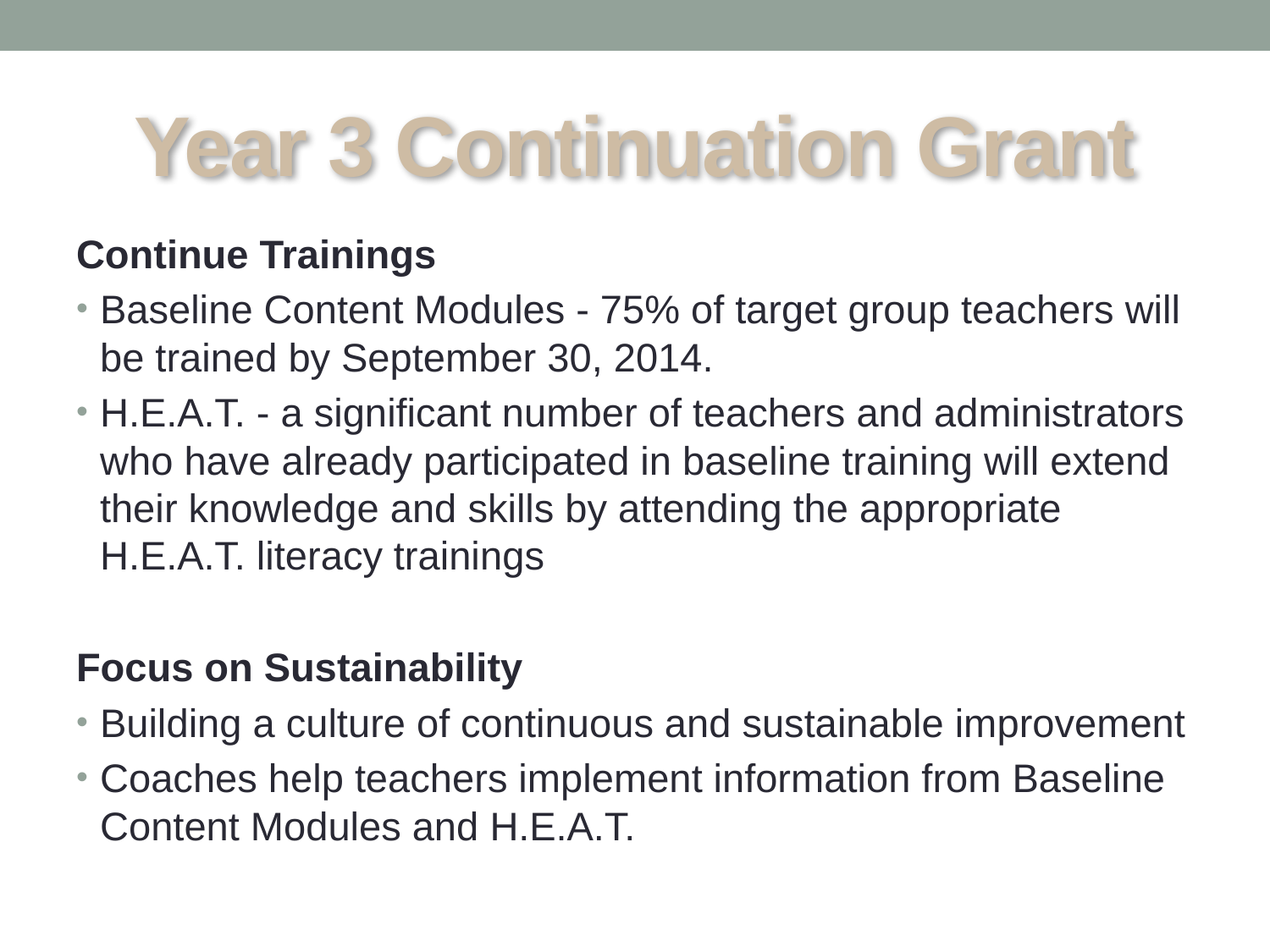

# Year 3 Continuation Grant
Continue Trainings
Baseline Content Modules - 75% of target group teachers will be trained by September 30, 2014.
H.E.A.T. - a significant number of teachers and administrators who have already participated in baseline training will extend their knowledge and skills by attending the appropriate H.E.A.T. literacy trainings

Focus on Sustainability
Building a culture of continuous and sustainable improvement
Coaches help teachers implement information from Baseline Content Modules and H.E.A.T.